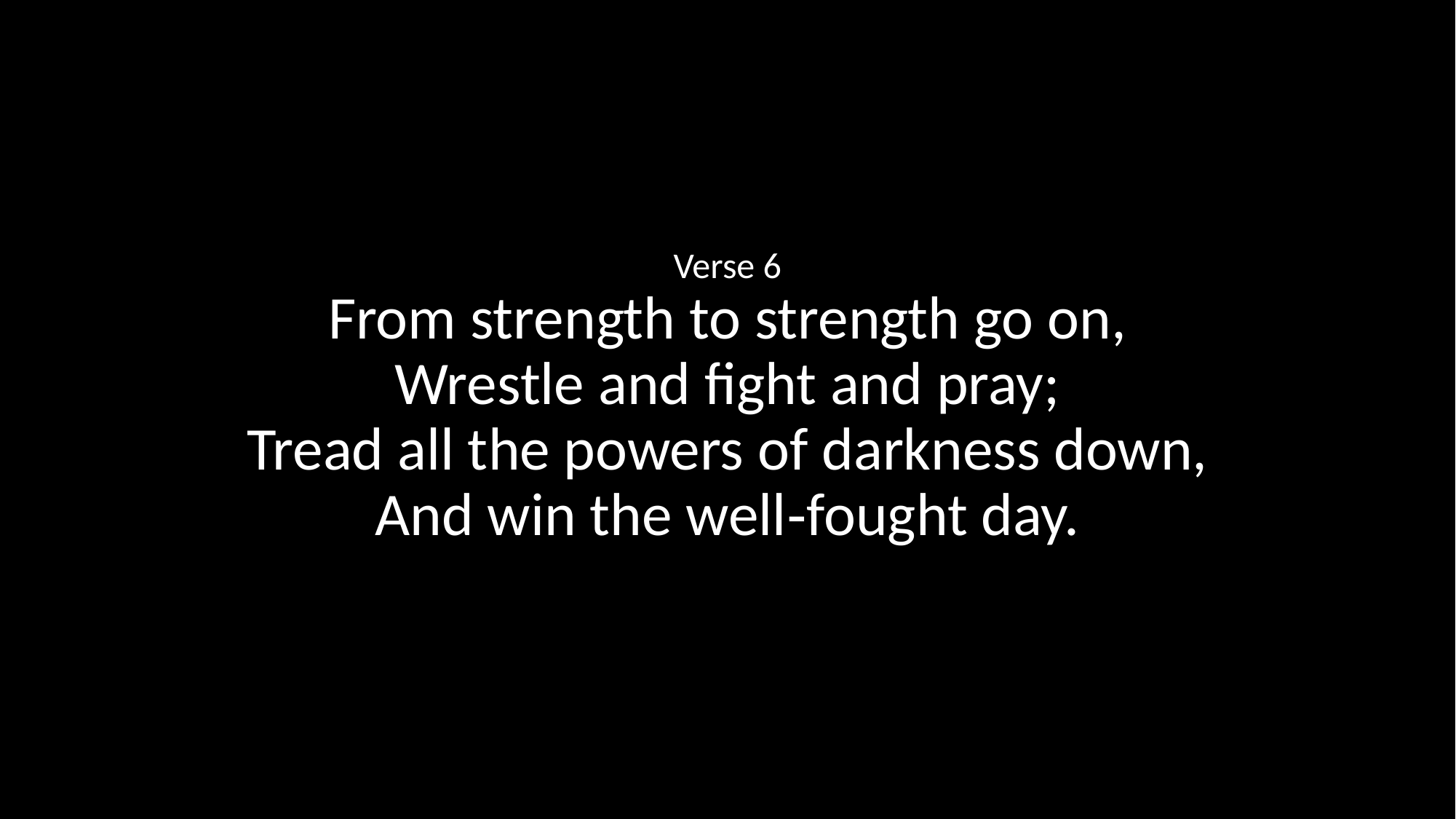

Verse 6
From strength to strength go on,
Wrestle and fight and pray;
Tread all the powers of darkness down,
And win the well‑fought day.